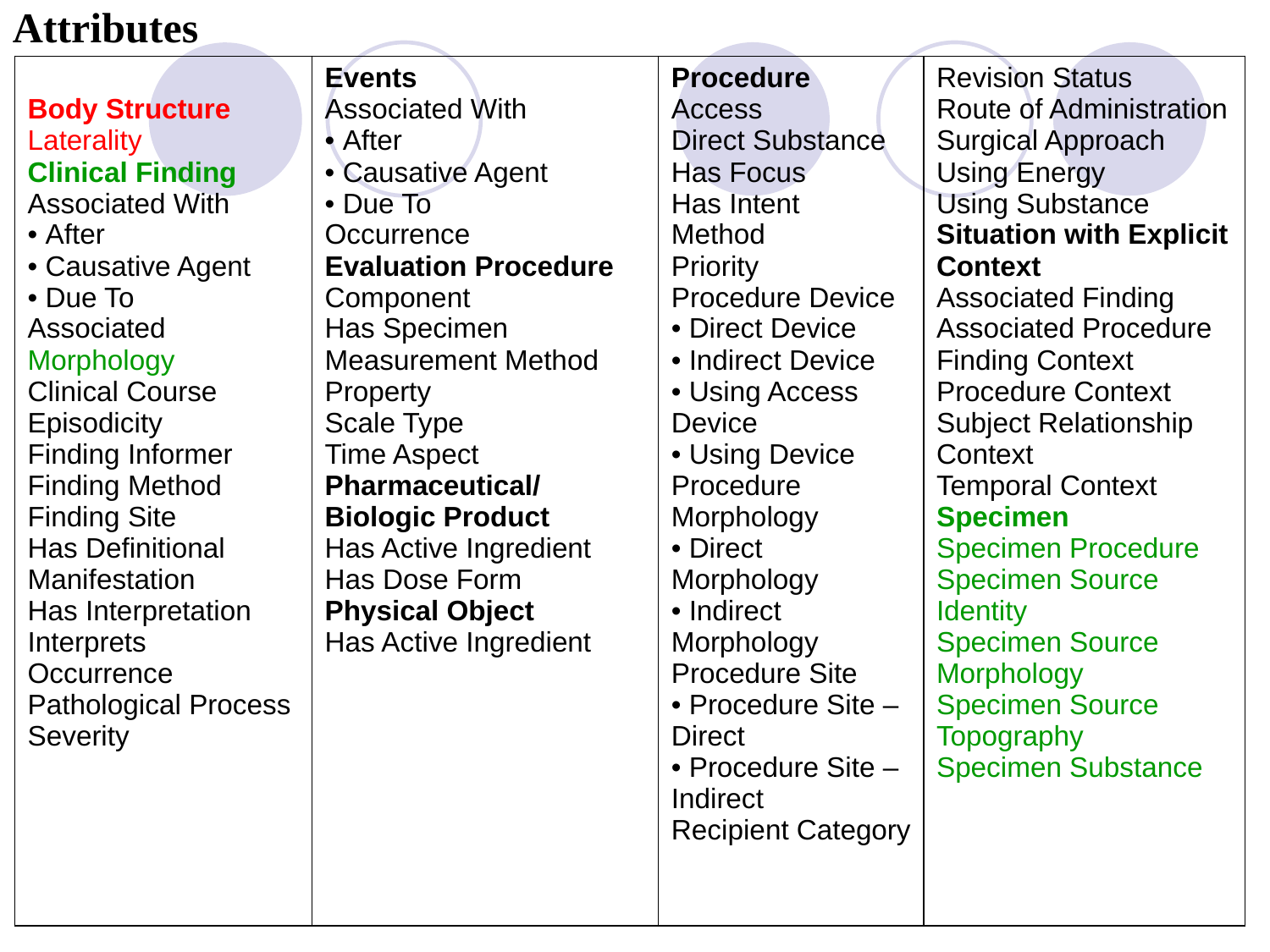

Attributes
| Body Structure Laterality Clinical Finding Associated With • After • Causative Agent • Due To Associated Morphology Clinical Course Episodicity Finding Informer Finding Method Finding Site Has Definitional Manifestation Has Interpretation Interprets Occurrence Pathological Process Severity | Events Associated With • After • Causative Agent • Due To Occurrence Evaluation Procedure Component Has Specimen Measurement Method Property Scale Type Time Aspect Pharmaceutical/Biologic Product Has Active Ingredient Has Dose Form Physical Object Has Active Ingredient | Procedure Access Direct Substance Has Focus Has Intent Method Priority Procedure Device • Direct Device • Indirect Device • Using Access Device • Using Device Procedure Morphology • Direct Morphology • Indirect Morphology Procedure Site • Procedure Site – Direct • Procedure Site – Indirect Recipient Category | Revision Status Route of Administration Surgical Approach Using Energy Using Substance Situation with Explicit Context Associated Finding Associated Procedure Finding Context Procedure Context Subject Relationship Context Temporal Context Specimen Specimen Procedure Specimen Source Identity Specimen Source Morphology Specimen Source Topography Specimen Substance |
| --- | --- | --- | --- |